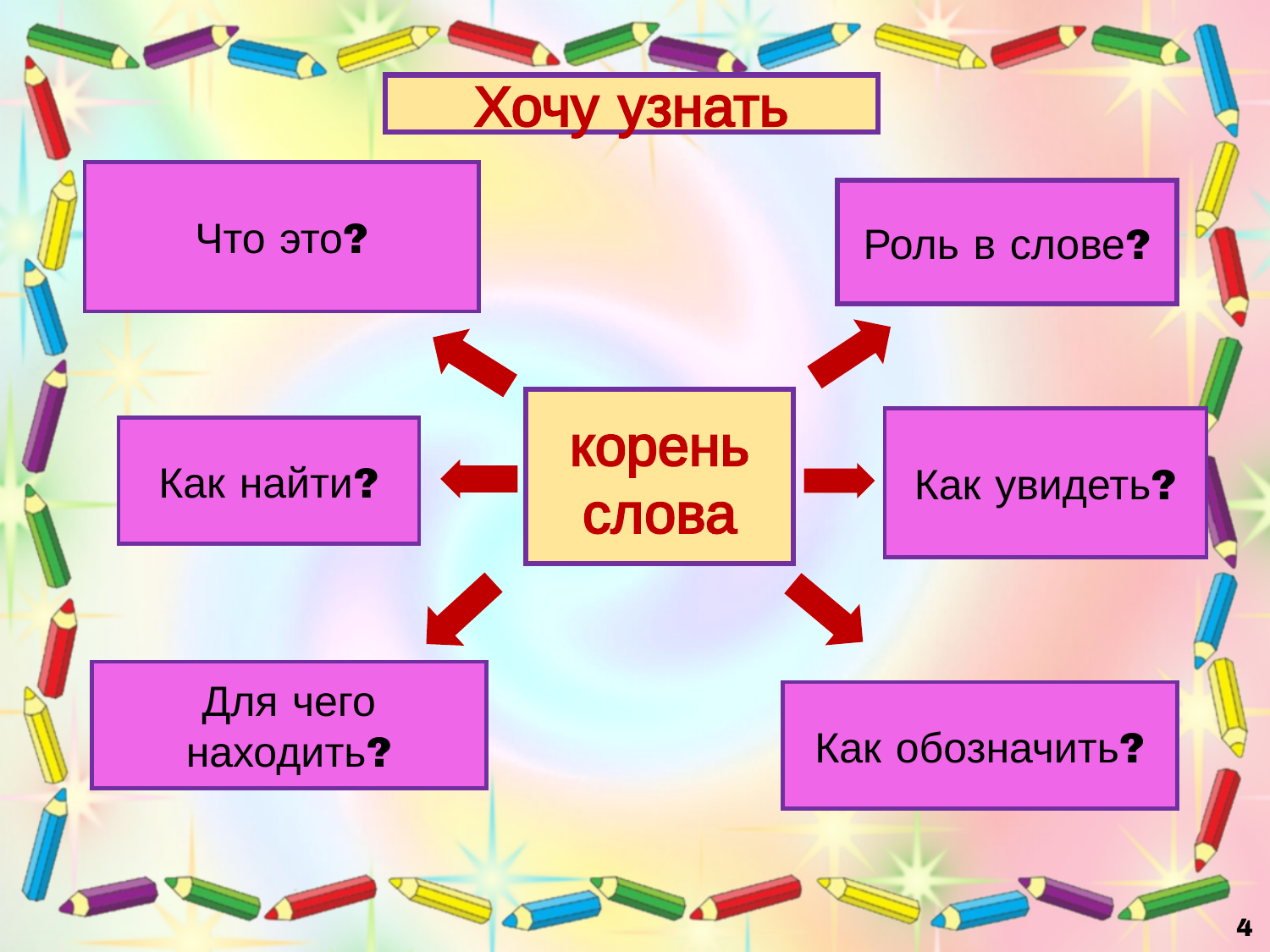

Хочу узнать
Что это?
Роль в слове?

корень слова
Как увидеть?
Как найти?

Для чего находить?
Как обозначить?
4